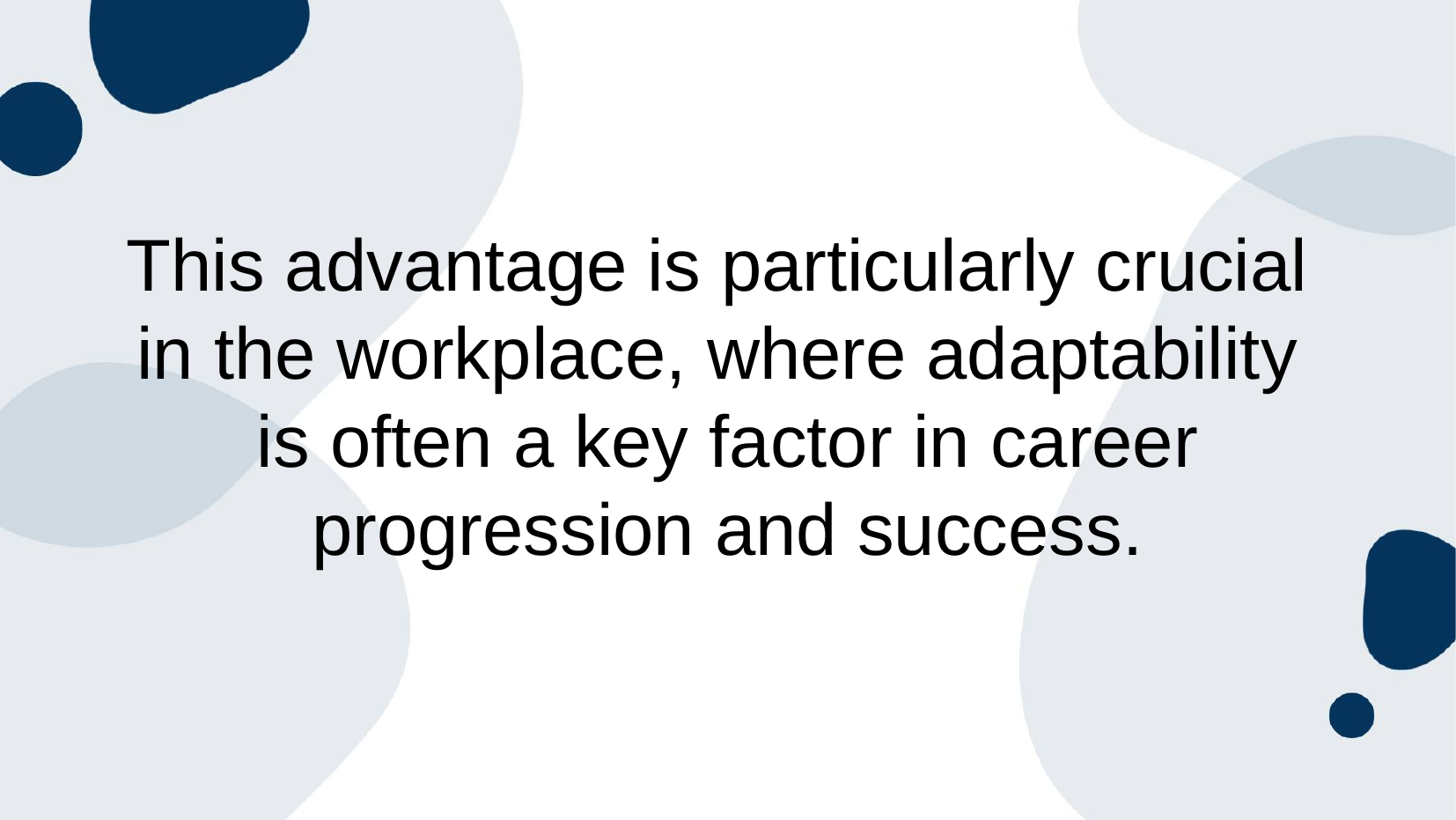

# This advantage is particularly crucial
in the workplace, where adaptability
is often a key factor in career progression and success.